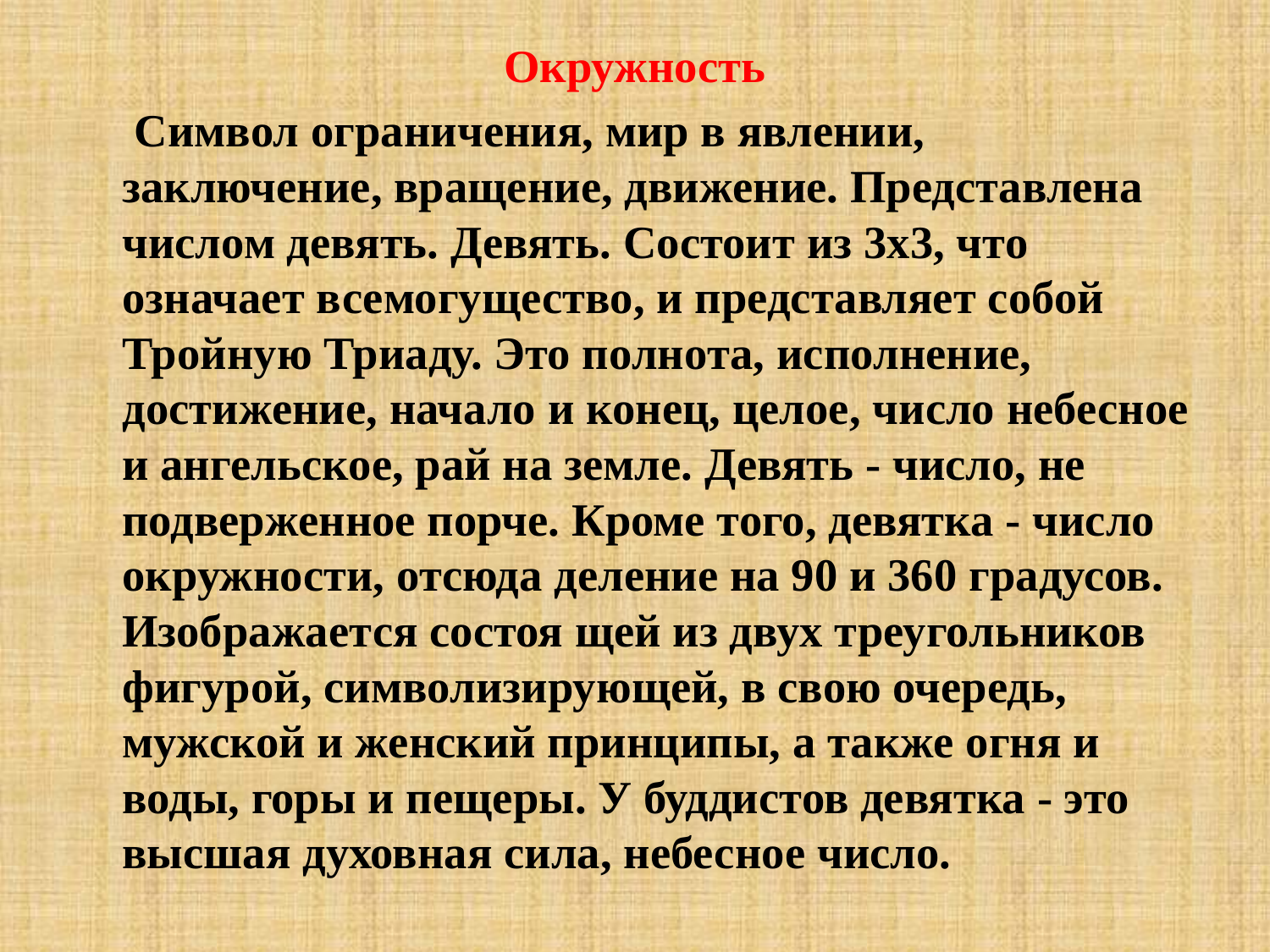

Окружность
     Символ ограничения, мир в явлении, заключение, вращение, движение. Представлена числом девять. Девять. Состоит из 3х3, что означает всемогущество, и представляет собой Тройную Триаду. Это полнота, исполнение, достижение, начало и конец, целое, число небесное и ангельское, рай на земле. Девять - число, не подверженное порче. Кроме того, девятка - число окружности, отсюда деление на 90 и 360 градусов. Изображается состоя щей из двух треугольников фигурой, символизирующей, в свою очередь, мужской и женский принципы, а также огня и воды, горы и пещеры. У буддистов девятка - это высшая духовная сила, небесное число.